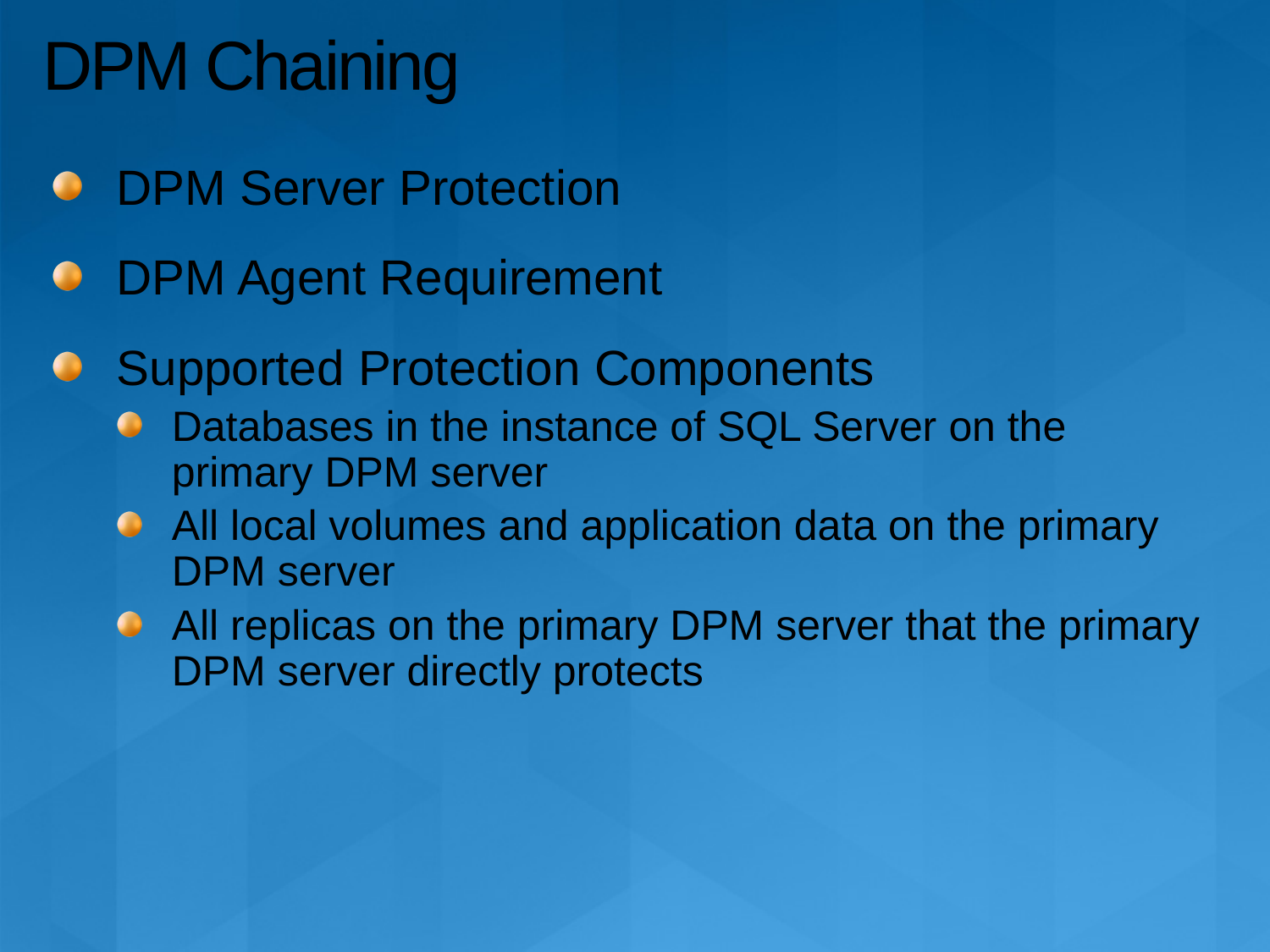

# DPM Chaining

DPM Server Protection

DPM Agent Requirement

Supported Protection Components
Databases in the instance of SQL Server on the primary DPM server
All local volumes and application data on the primary DPM server
All replicas on the primary DPM server that the primary DPM server directly protects